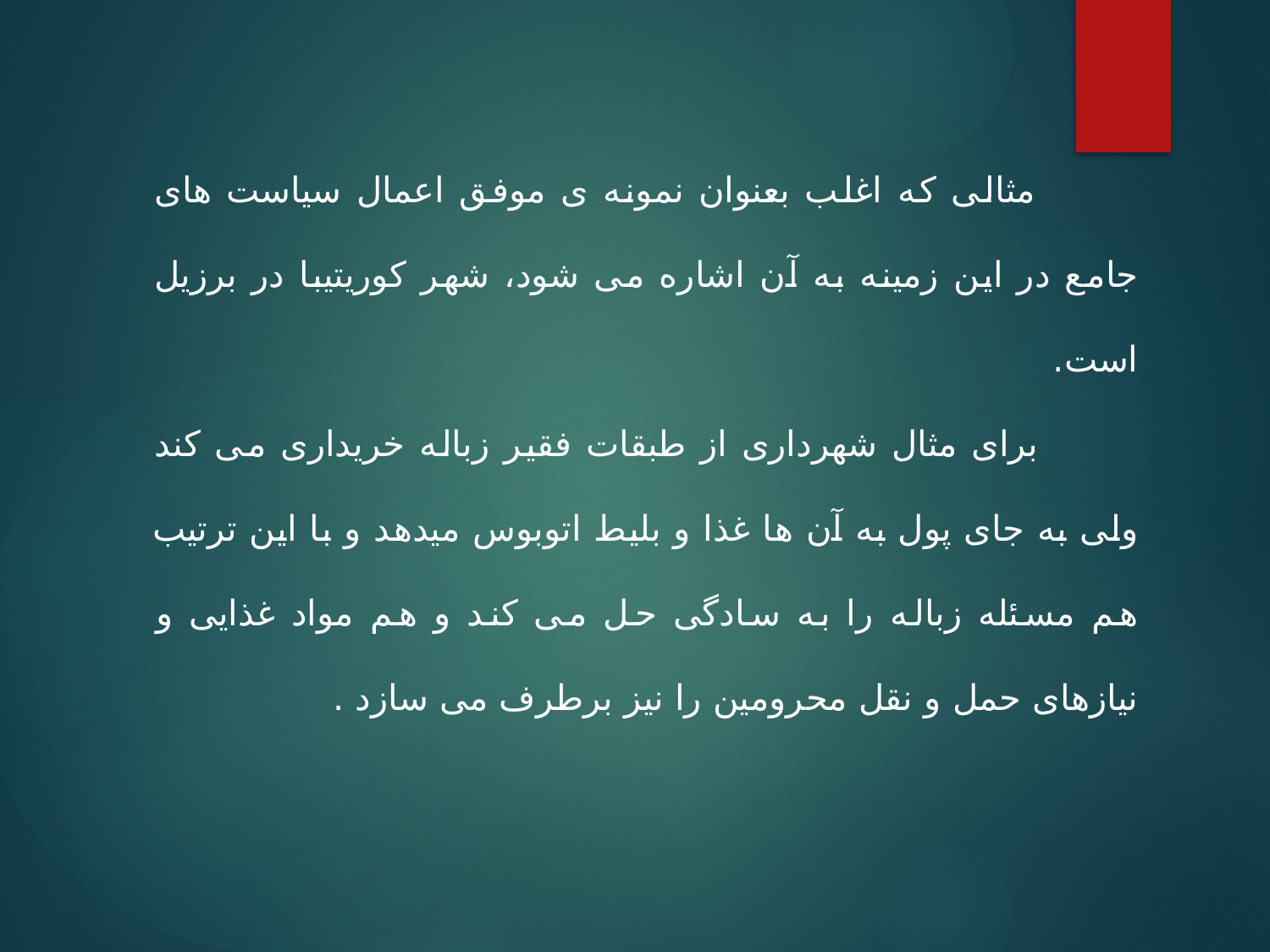

مثالی که اغلب بعنوان نمونه ی موفق اعمال سیاست های جامع در این زمینه به آن اشاره می شود، شهر کوریتیبا در برزیل است.
       برای مثال شهرداری از طبقات فقیر زباله خریداری می کند ولی به جای پول به آن ها غذا و بلیط اتوبوس میدهد و با این ترتیب هم مسئله زباله را به سادگی حل می کند و هم مواد غذایی و نیازهای حمل و نقل محرومین را نیز برطرف می سازد .